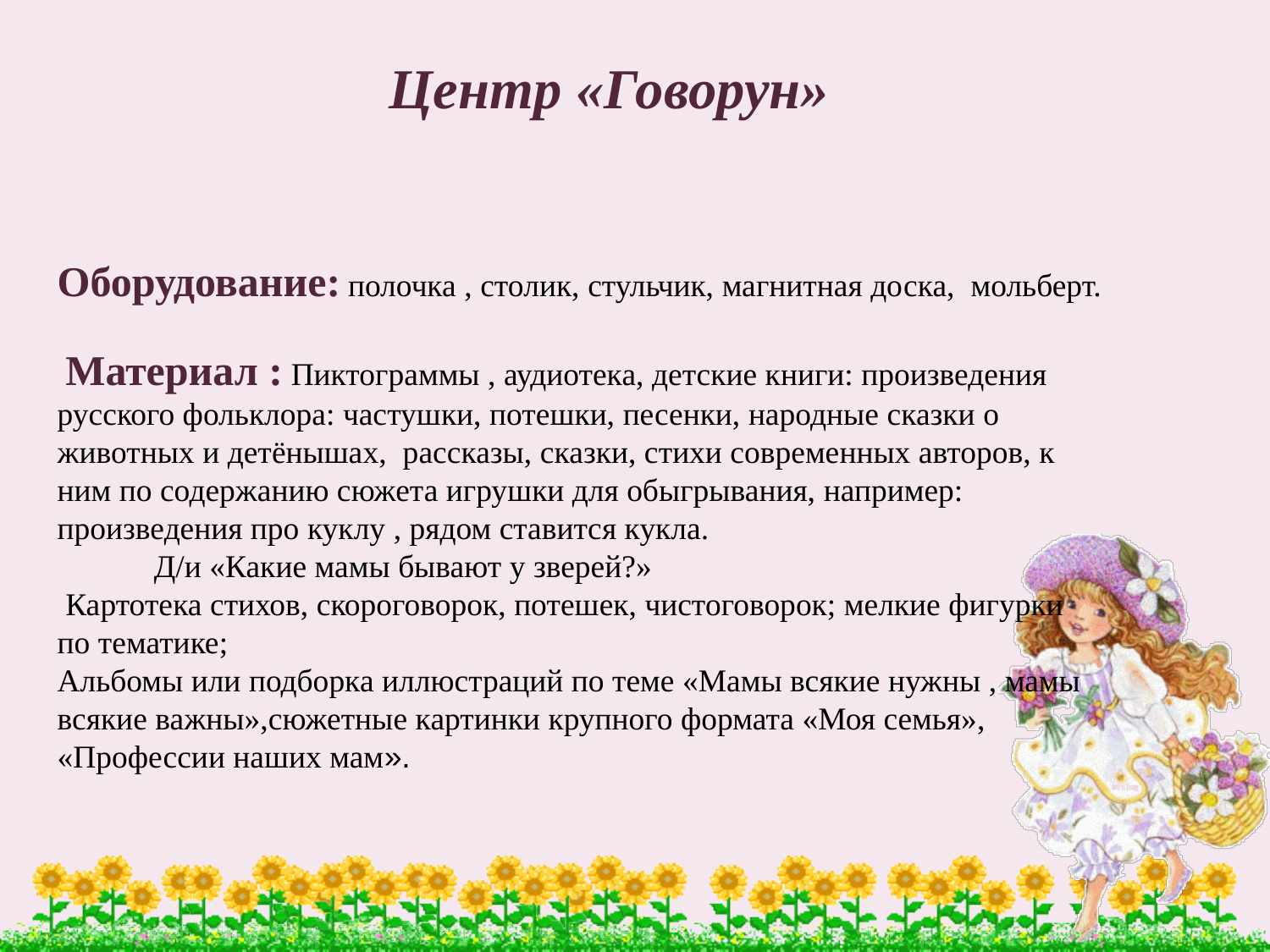

Центр «Говорун»

Оборудование: полочка , столик, стульчик, магнитная доска,  мольберт.

 Материал : Пиктограммы , аудиотека, детские книги: произведения русского фольклора: частушки, потешки, песенки, народные сказки о животных и детёнышах,  рассказы, сказки, стихи современных авторов, к ним по содержанию сюжета игрушки для обыгрывания, например: произведения про куклу , рядом ставится кукла.
            Д/и «Какие мамы бывают у зверей?»
 Картотека стихов, скороговорок, потешек, чистоговорок; мелкие фигурки  по тематике;
Альбомы или подборка иллюстраций по теме «Мамы всякие нужны , мамы всякие важны»,сюжетные картинки крупного формата «Моя семья», «Профессии наших мам».